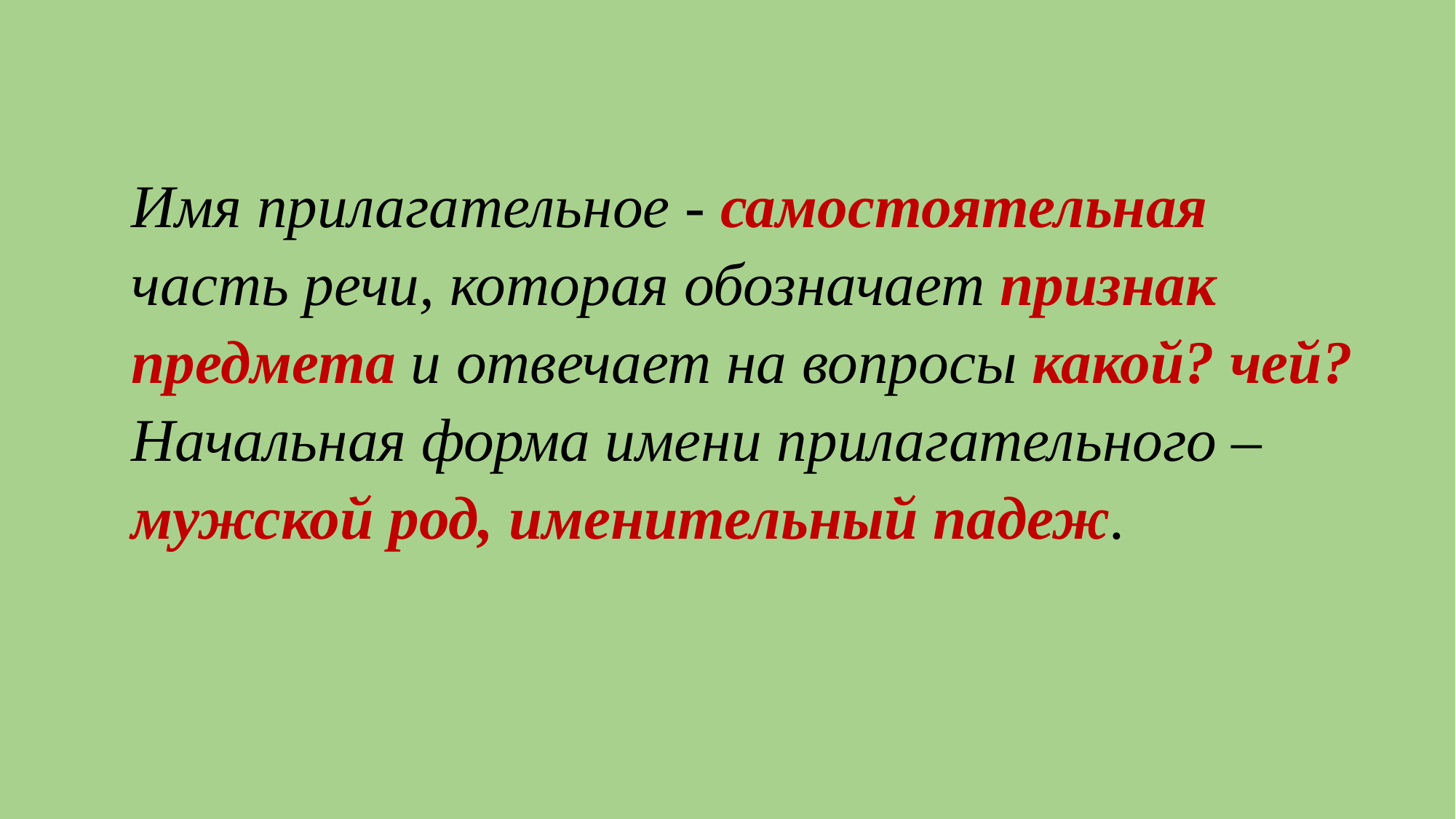

Имя прилагательное - самостоятельная часть речи, которая обозначает признак предмета и отвечает на вопросы какой? чей? Начальная форма имени прилагательного – мужской род, именительный падеж.